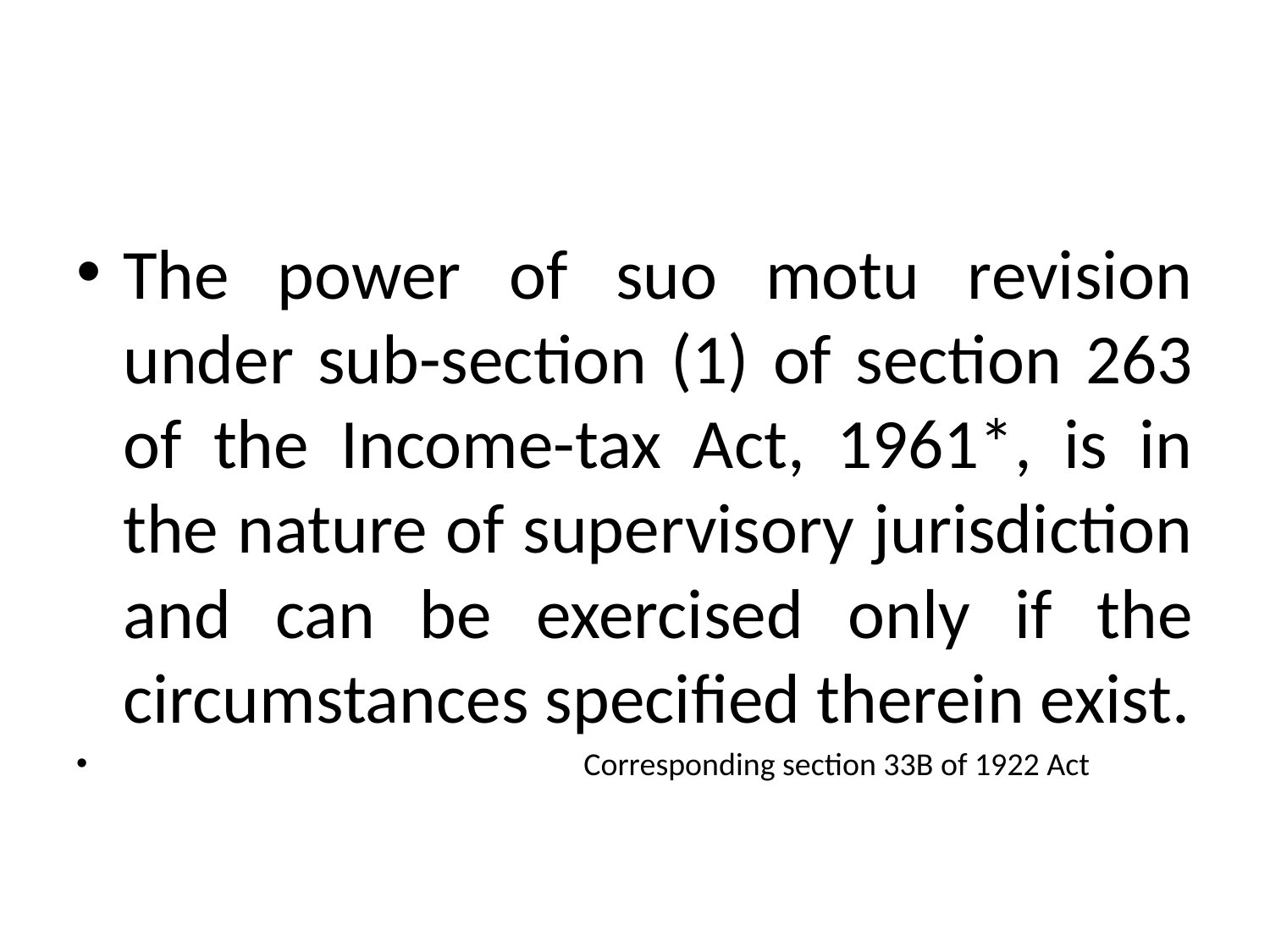

#
The power of suo motu revision under sub-section (1) of section 263 of the Income-tax Act, 1961*, is in the nature of supervisory jurisdiction and can be exercised only if the circumstances specified therein exist.
                                                                Corresponding section 33B of 1922 Act